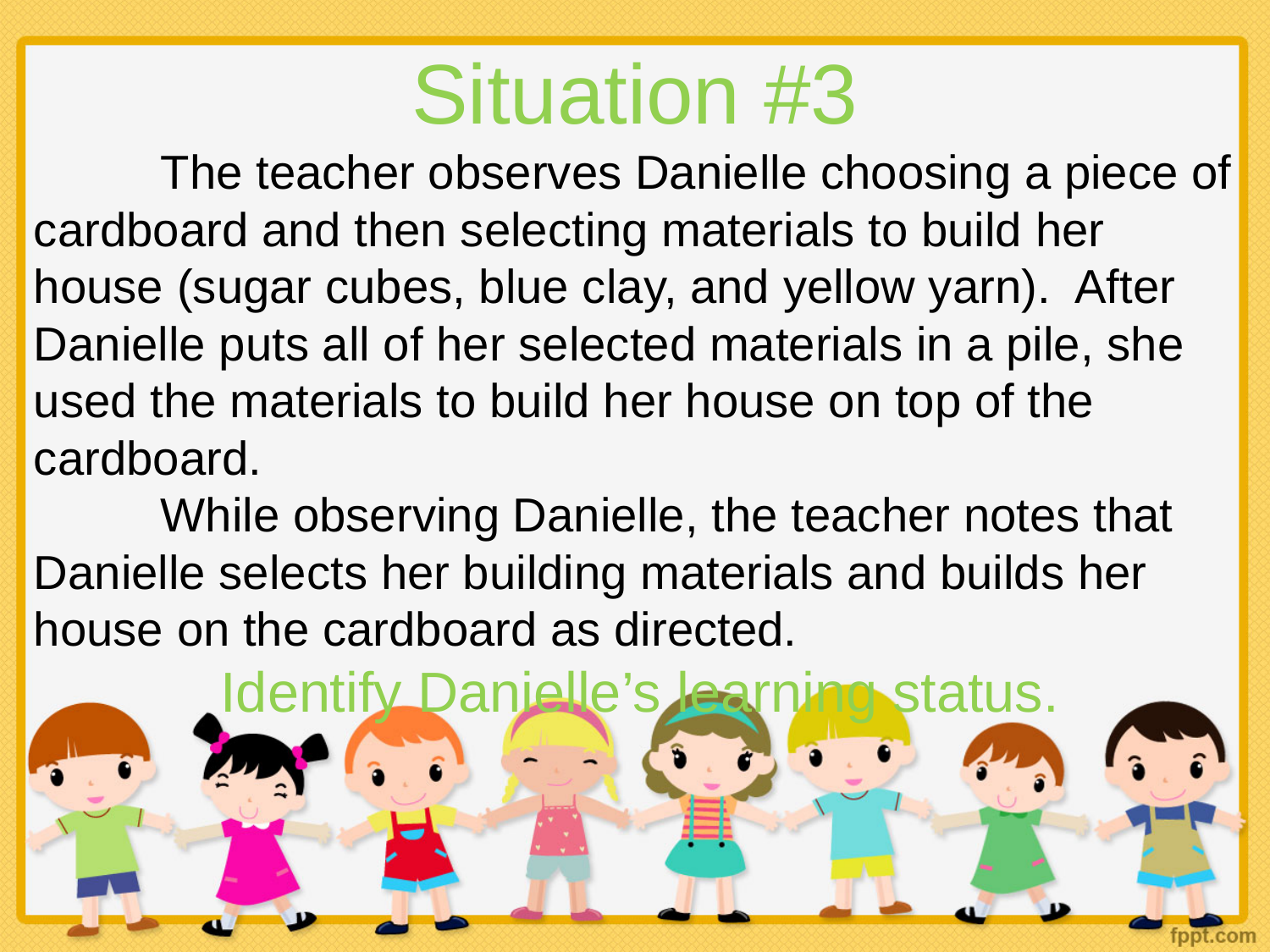

# Situation #3
	The teacher observes Danielle choosing a piece of cardboard and then selecting materials to build her house (sugar cubes, blue clay, and yellow yarn).  After Danielle puts all of her selected materials in a pile, she used the materials to build her house on top of the cardboard.
	While observing Danielle, the teacher notes that Danielle selects her building materials and builds her house on the cardboard as directed.
Identify Danielle’s learning status.